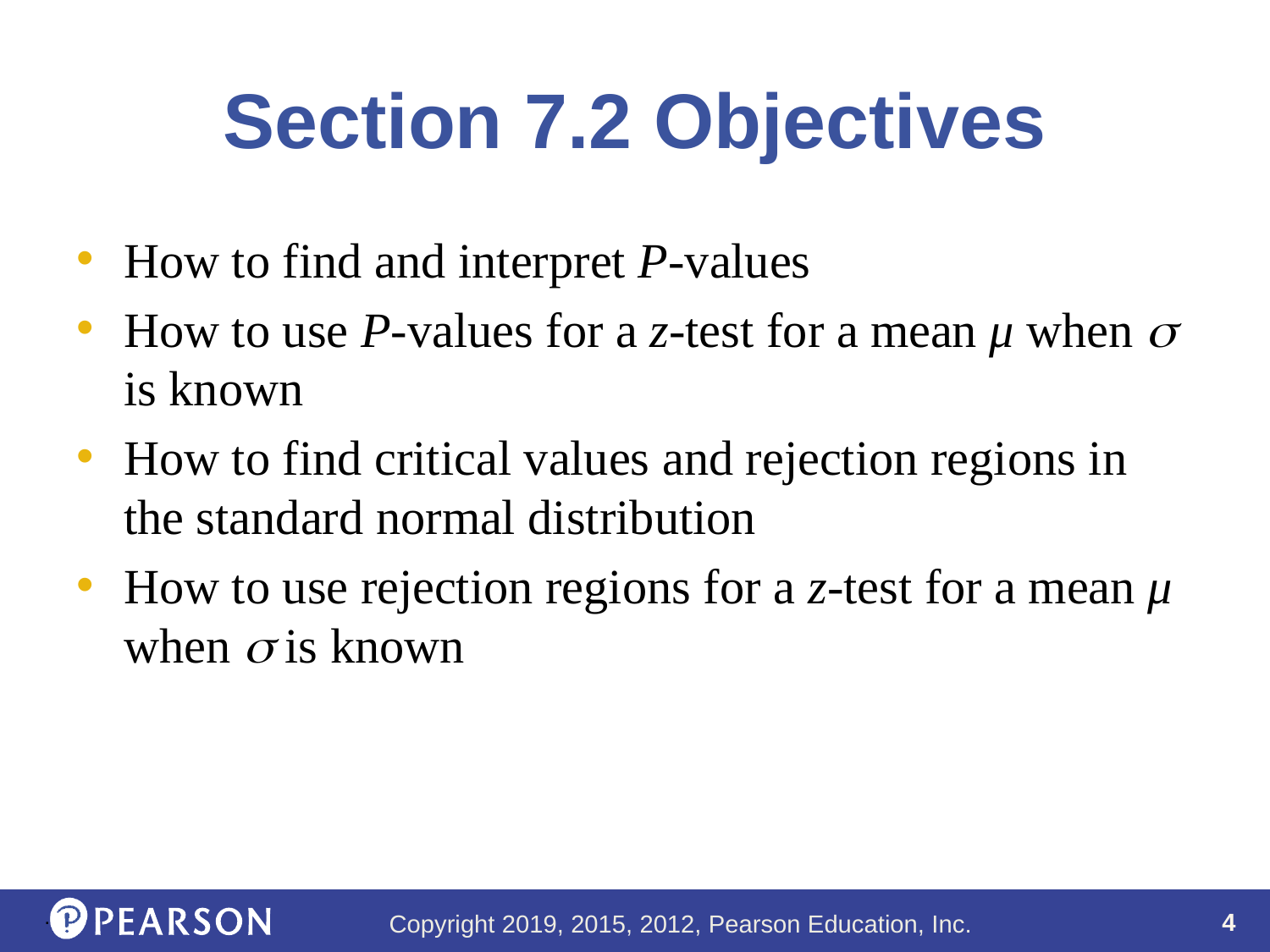

# Section 7.2 Objectives
How to find and interpret P-values
How to use P-values for a z-test for a mean μ when σ is known
How to find critical values and rejection regions in the standard normal distribution
How to use rejection regions for a z-test for a mean μ when σ is known

.